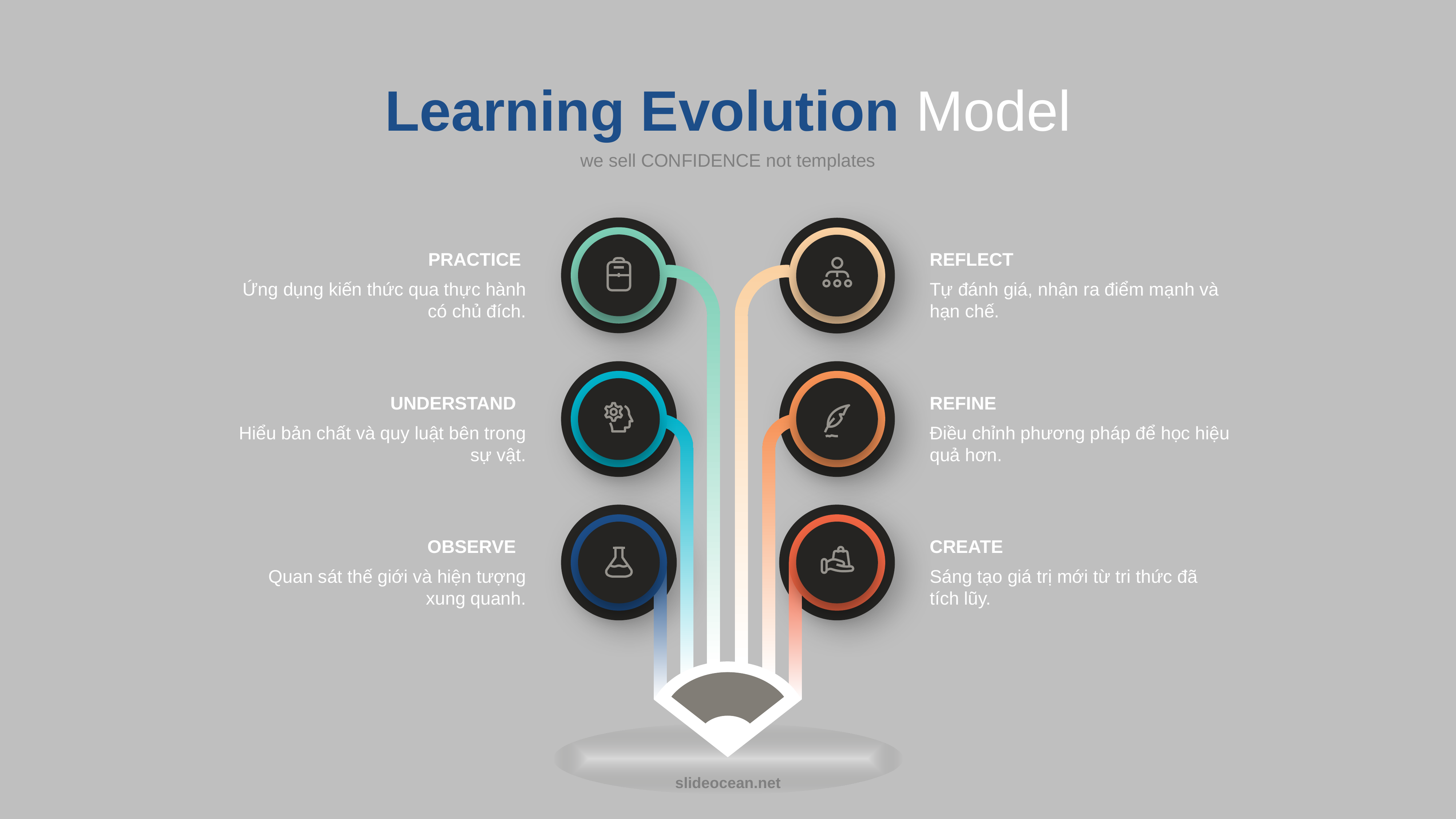

Learning Evolution Model
we sell CONFIDENCE not templates

PRACTICE
Ứng dụng kiến thức qua thực hành có chủ đích.
REFLECT
Tự đánh giá, nhận ra điểm mạnh và hạn chế.

UNDERSTAND
Hiểu bản chất và quy luật bên trong sự vật.
REFINE
Điều chỉnh phương pháp để học hiệu quả hơn.

OBSERVE
Quan sát thế giới và hiện tượng xung quanh.
CREATE
Sáng tạo giá trị mới từ tri thức đã tích lũy.

slideocean.net